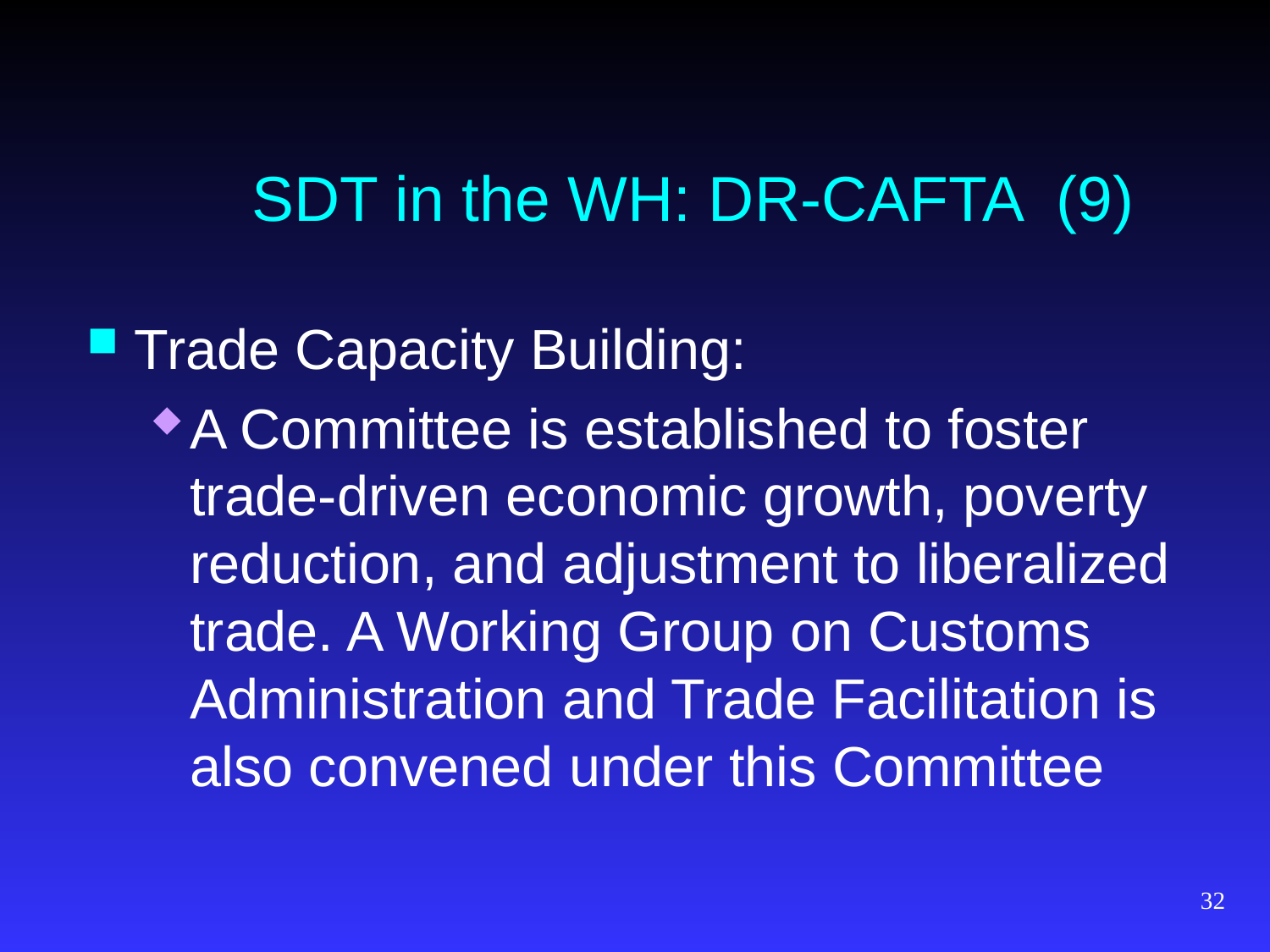

# SDT in the WH: DR-CAFTA  (9)
Trade Capacity Building:
A Committee is established to foster trade-driven economic growth, poverty reduction, and adjustment to liberalized trade. A Working Group on Customs Administration and Trade Facilitation is also convened under this Committee
32